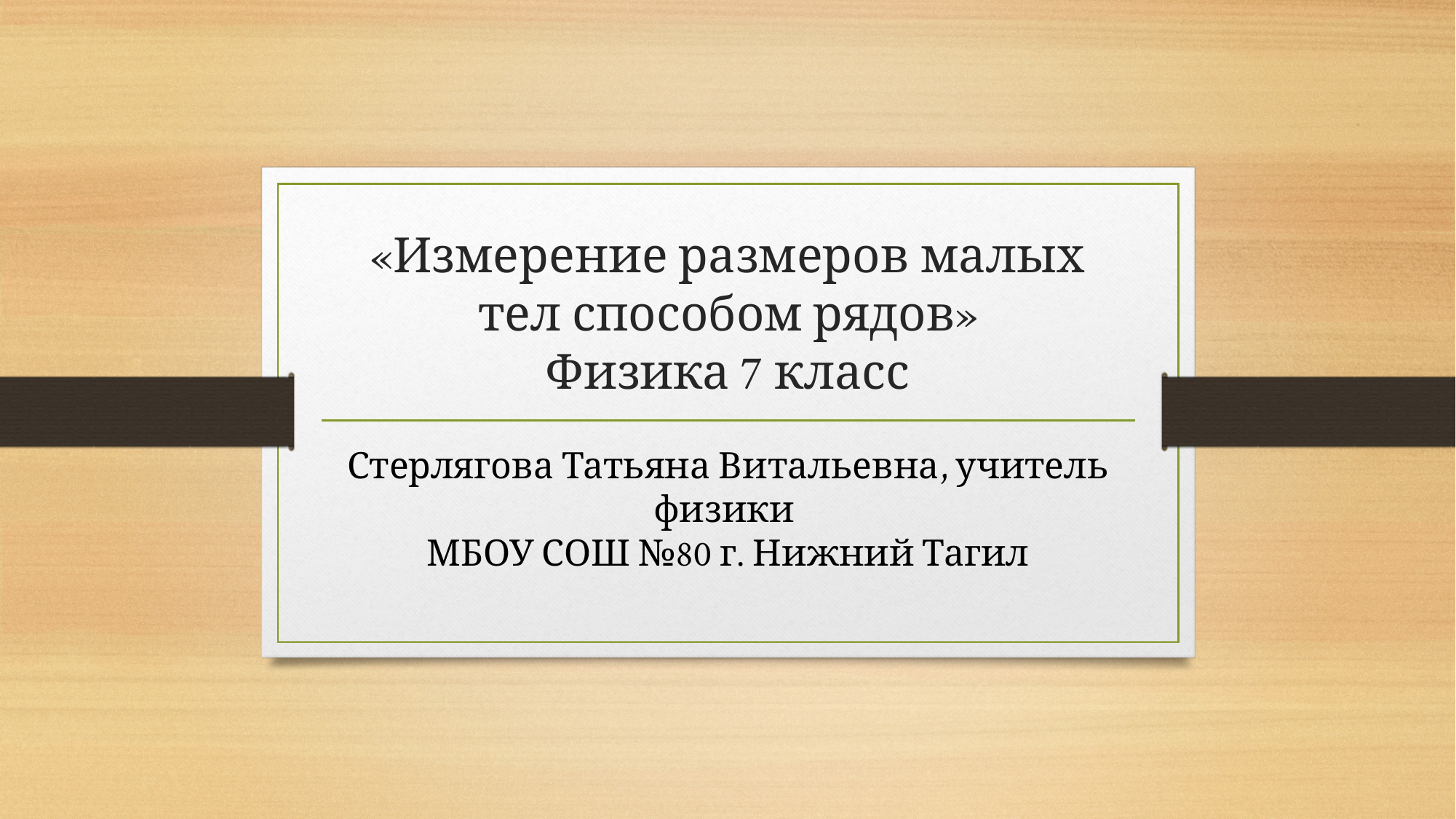

# «Измерение размеров малых тел способом рядов» Физика 7 класс
Стерлягова Татьяна Витальевна, учитель физики
МБОУ СОШ №80 г. Нижний Тагил